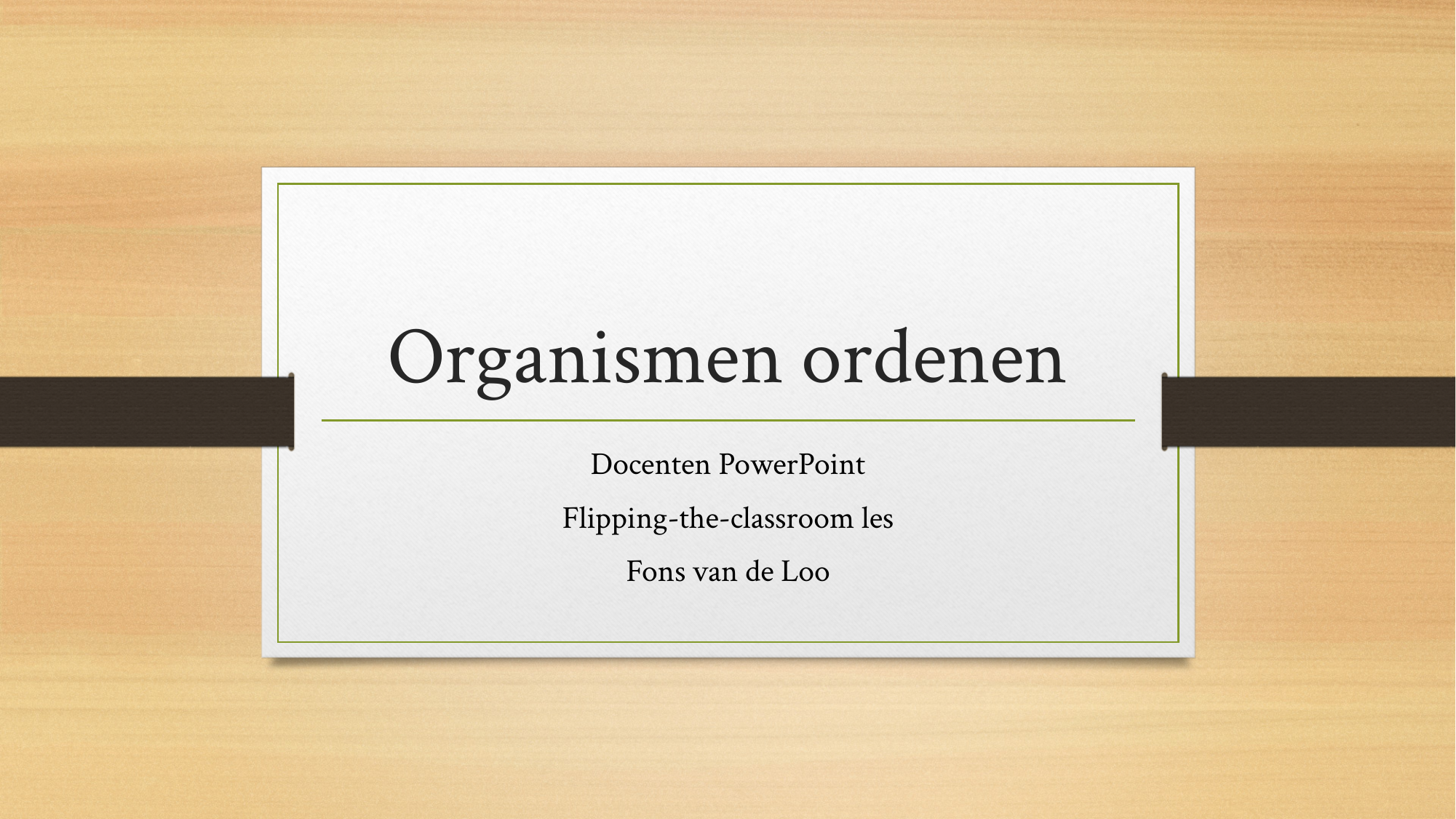

# Organismen ordenen
Docenten PowerPoint
Flipping-the-classroom les
Fons van de Loo